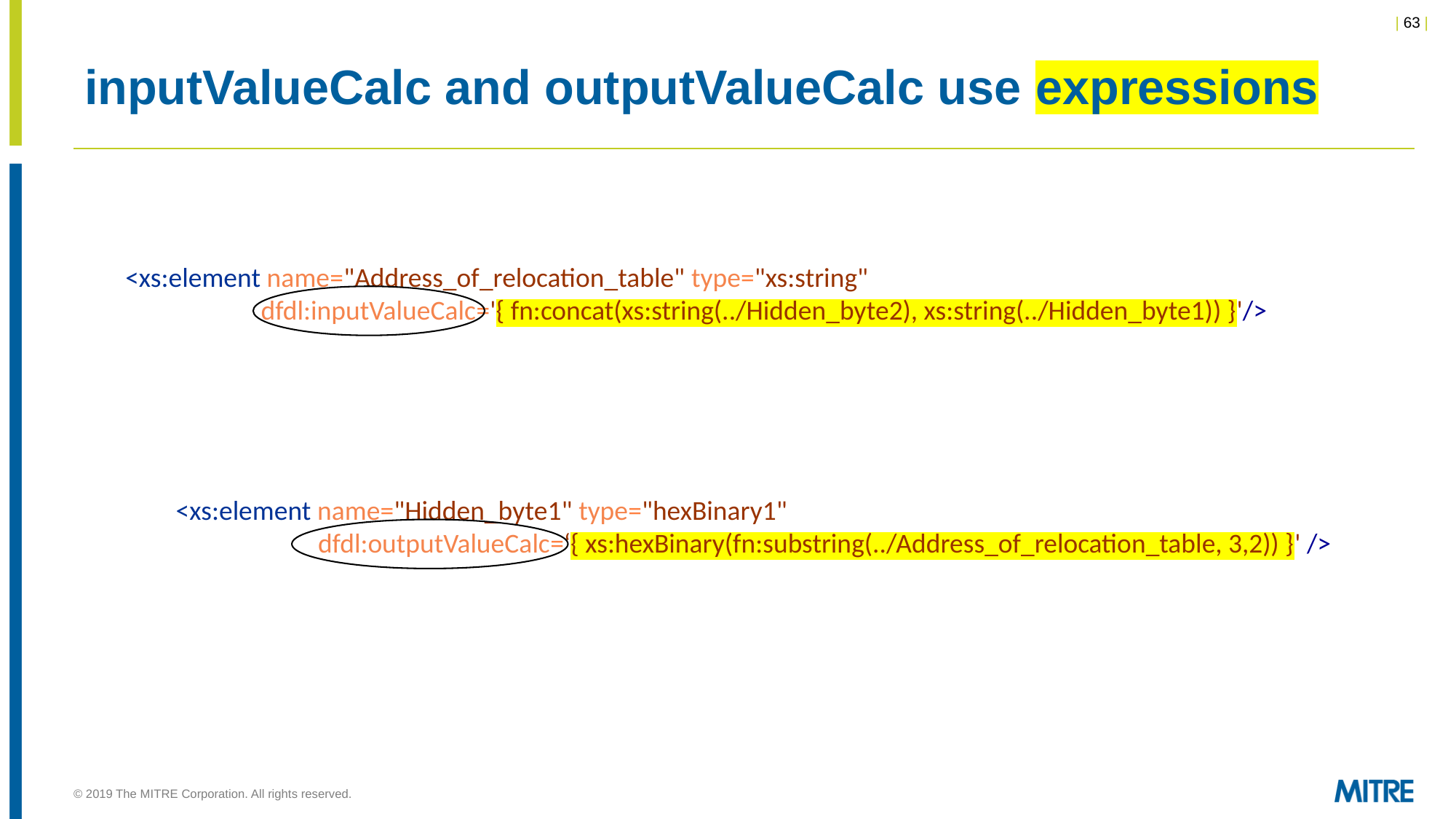

# inputValueCalc and outputValueCalc use expressions
<xs:element name="Address_of_relocation_table" type="xs:string"
                      dfdl:inputValueCalc='{ fn:concat(xs:string(../Hidden_byte2), xs:string(../Hidden_byte1)) }'/>

<xs:element name="Hidden_byte1" type="hexBinary1"
                       dfdl:outputValueCalc=‘{ xs:hexBinary(fn:substring(../Address_of_relocation_table, 3,2)) }' />

© 2019 The MITRE Corporation. All rights reserved.